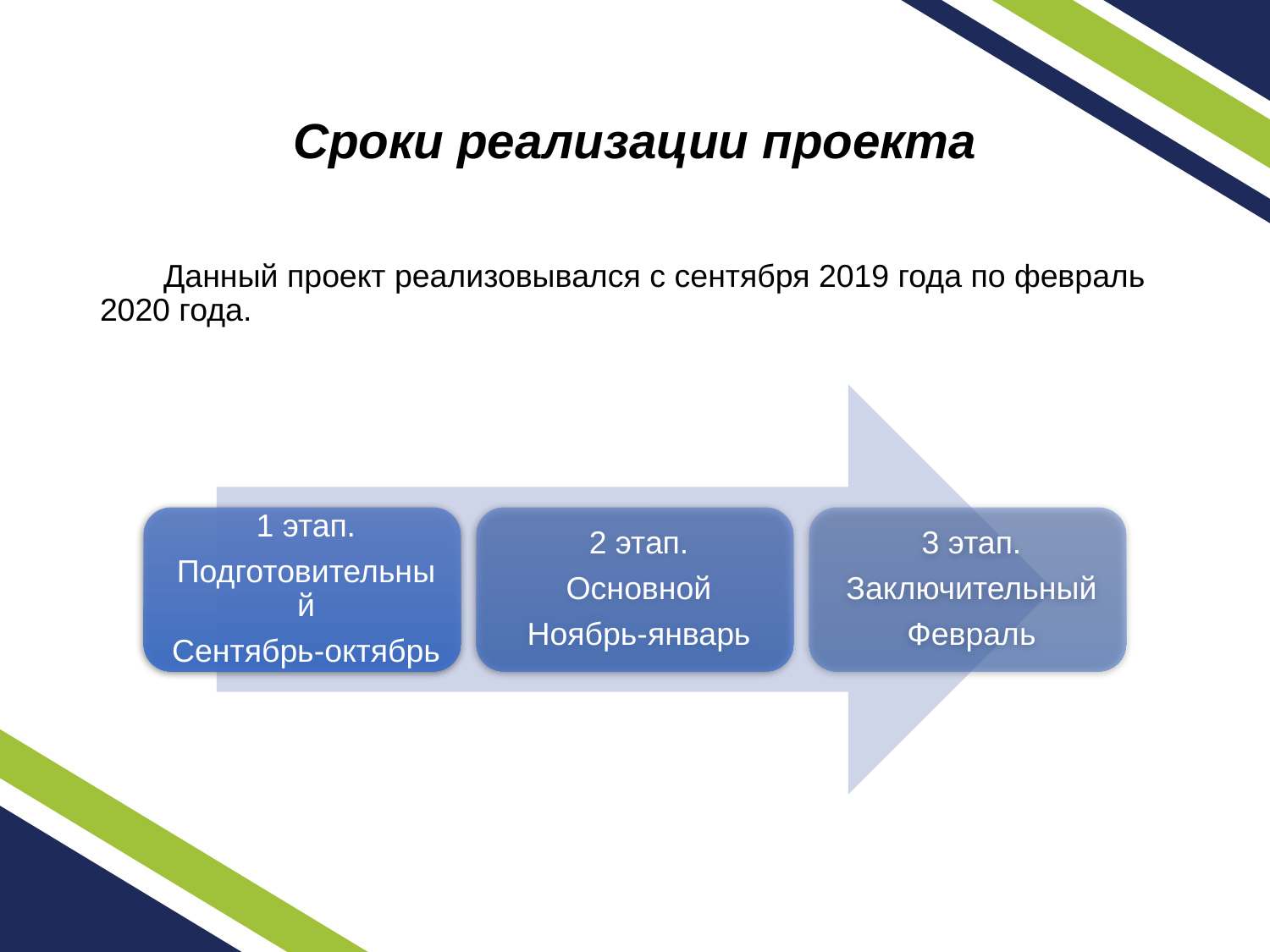

# Сроки реализации проекта
Данный проект реализовывался с сентября 2019 года по февраль 2020 года.
1 этап.
Подготовительный
Сентябрь-октябрь
2 этап.
Основной
Ноябрь-январь
3 этап.
Заключительный
Февраль